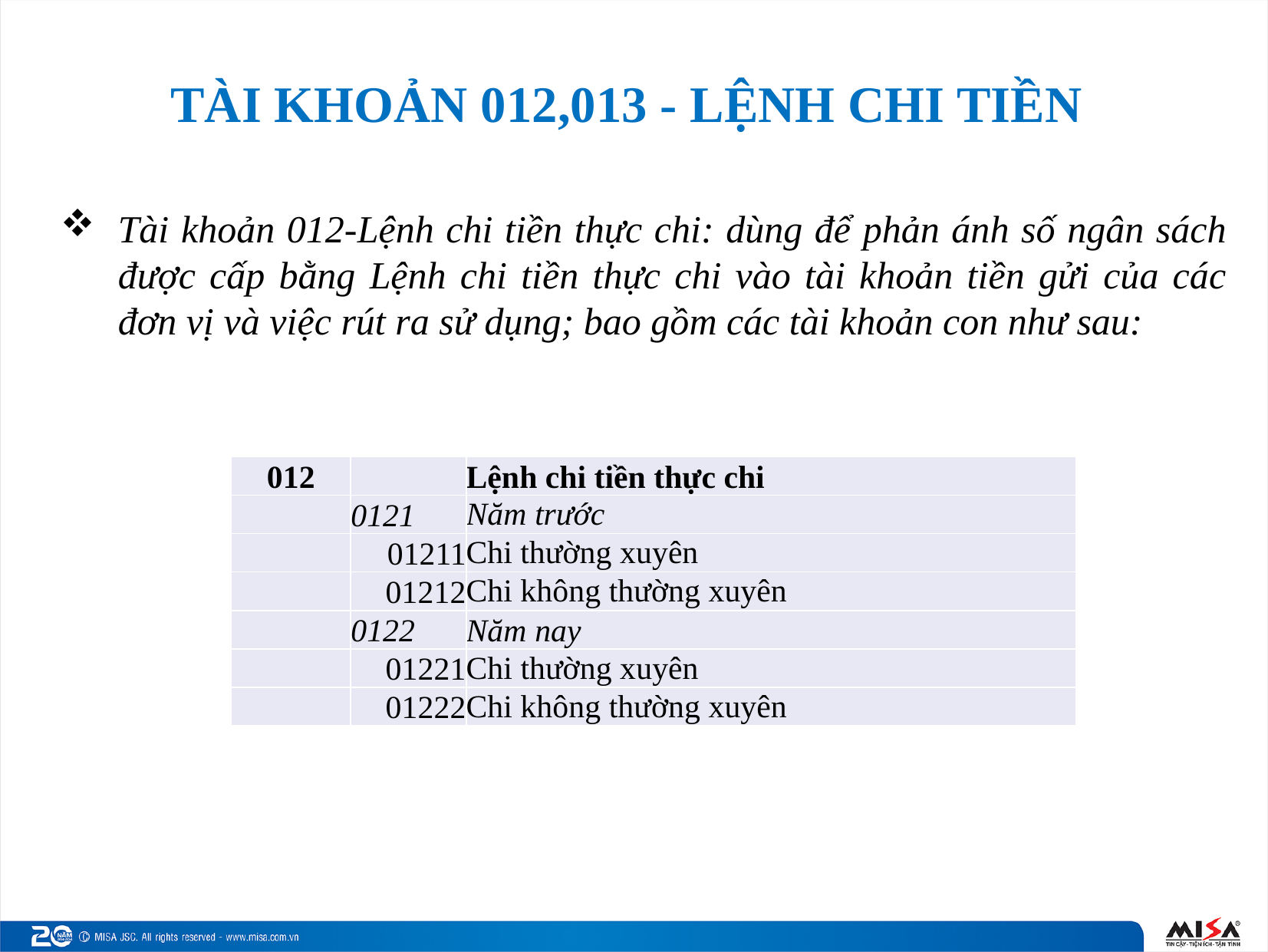

# TÀI KHOẢN 012,013 - LỆNH CHI TIỀN
Tài khoản 012-Lệnh chi tiền thực chi: dùng để phản ánh số ngân sách được cấp bằng Lệnh chi tiền thực chi vào tài khoản tiền gửi của các đơn vị và việc rút ra sử dụng; bao gồm các tài khoản con như sau:

| 012 |  | Lệnh chi tiền thực chi |
| --- | --- | --- |
|  | 0121 | Năm trước |
|  | 01211 | Chi thường xuyên |
|  | 01212 | Chi không thường xuyên |
|  | 0122 | Năm nay |
|  | 01221 | Chi thường xuyên |
|  | 01222 | Chi không thường xuyên |